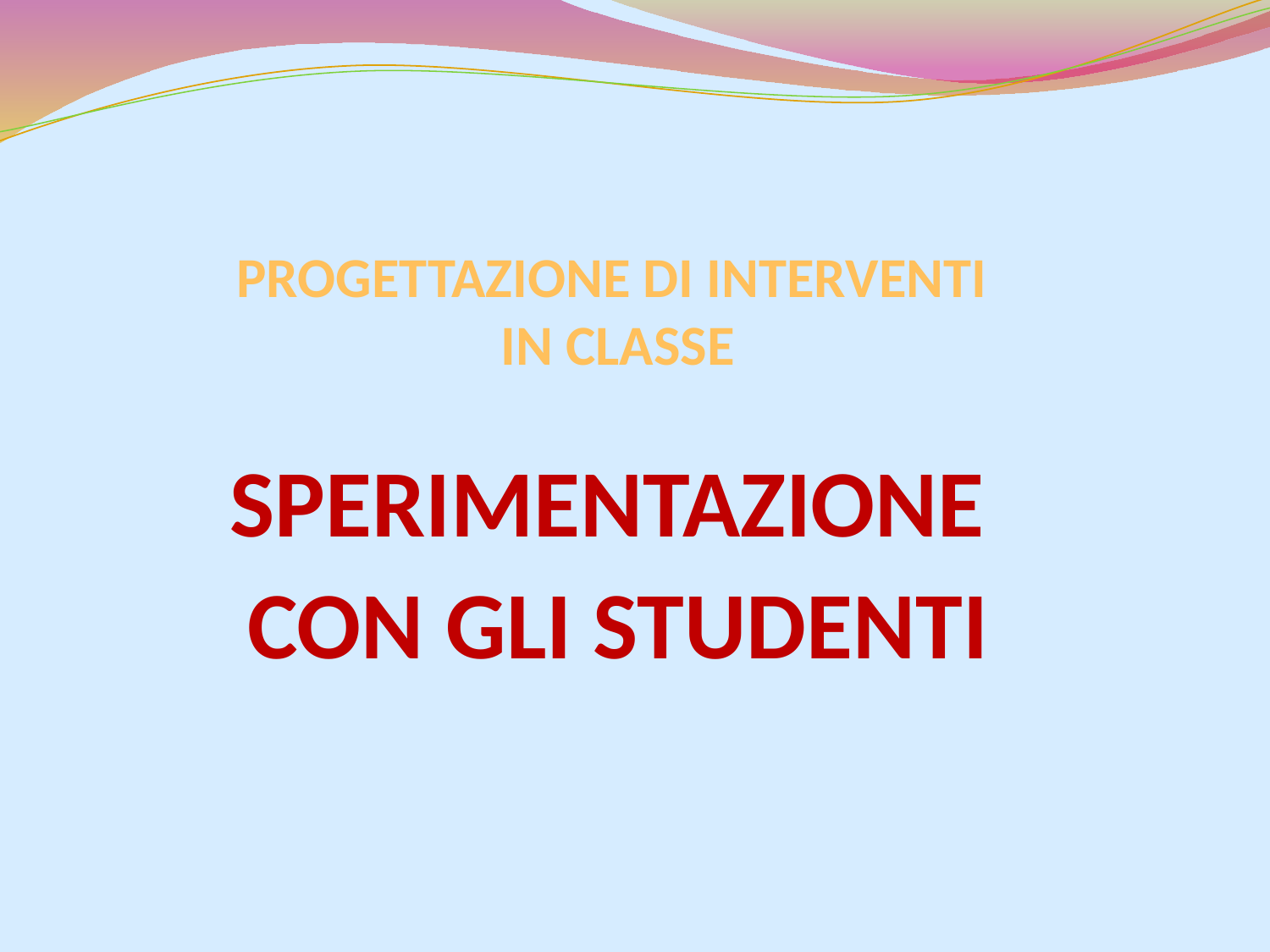

# PROGETTAZIONE DI INTERVENTI IN CLASSE
SPERIMENTAZIONE
CON GLI STUDENTI